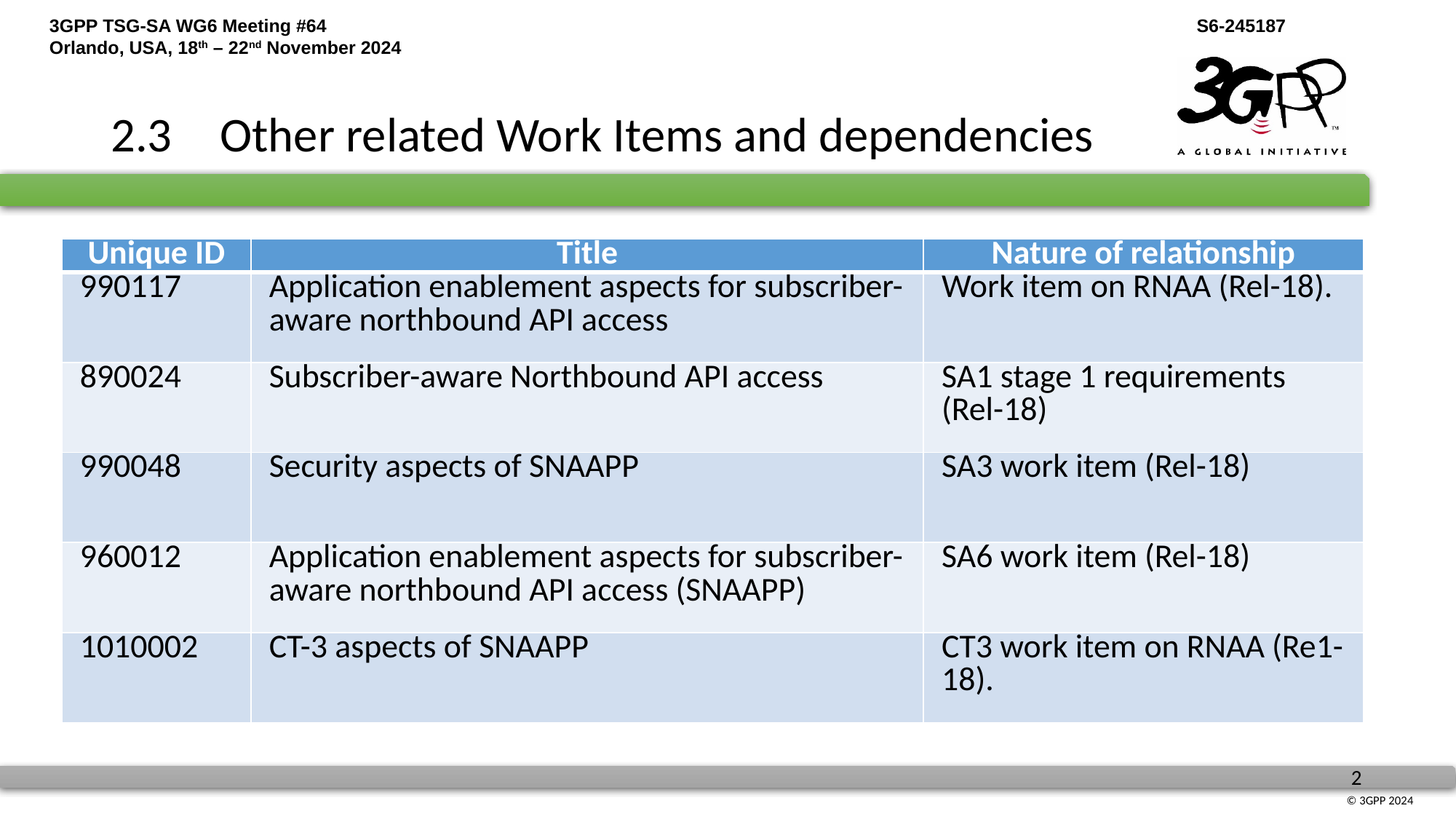

# 2.3	Other related Work Items and dependencies
| Unique ID | Title | Nature of relationship |
| --- | --- | --- |
| 990117 | Application enablement aspects for subscriber-aware northbound API access | Work item on RNAA (Rel-18). |
| 890024 | Subscriber-aware Northbound API access | SA1 stage 1 requirements (Rel-18) |
| 990048 | Security aspects of SNAAPP | SA3 work item (Rel-18) |
| 960012 | Application enablement aspects for subscriber-aware northbound API access (SNAAPP) | SA6 work item (Rel-18) |
| 1010002 | CT-3 aspects of SNAAPP | CT3 work item on RNAA (Re1-18). |